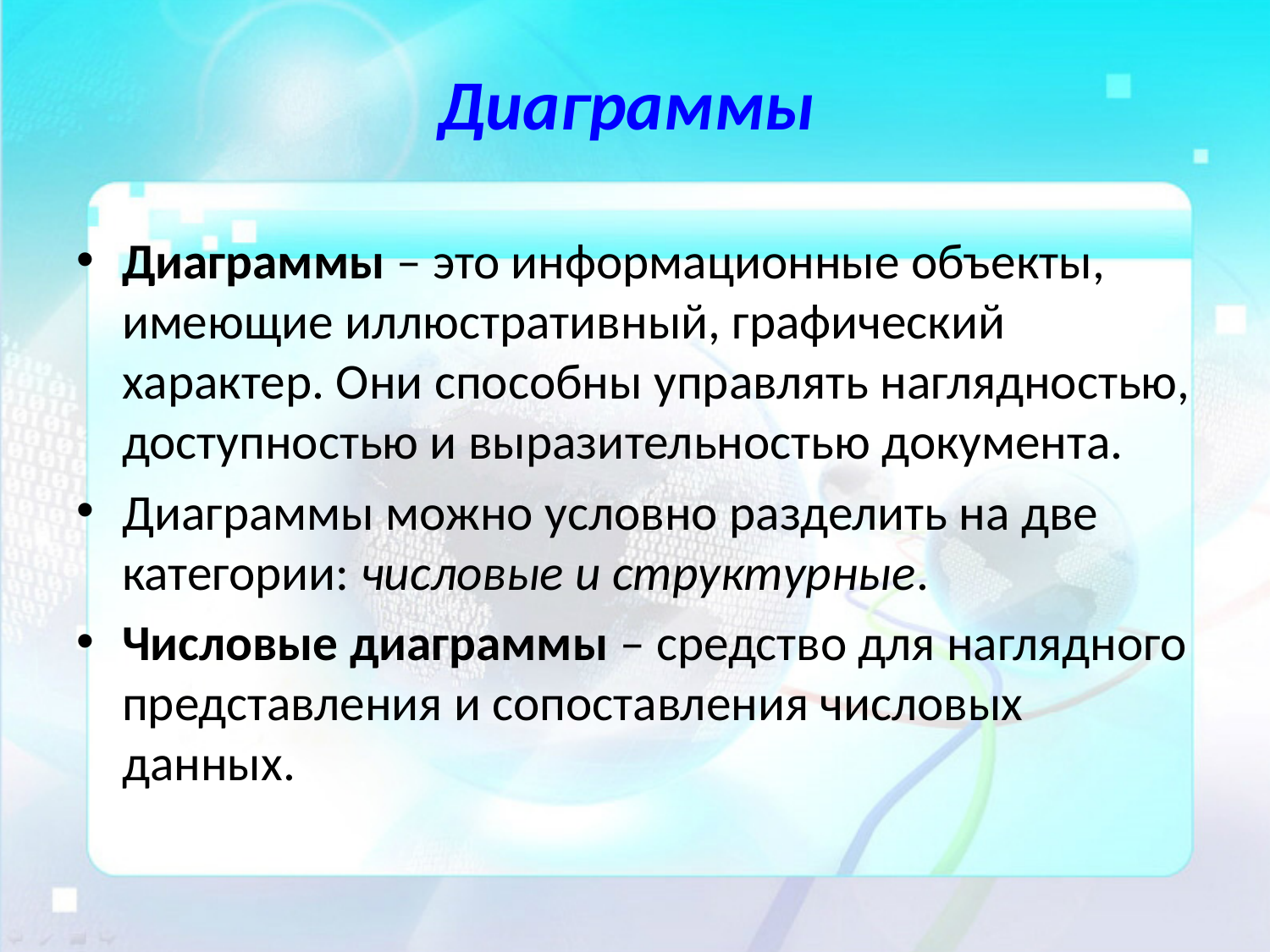

# Диаграммы
Диаграммы – это информационные объекты, имеющие иллюстративный, графический характер. Они способны управлять наглядностью, доступностью и выразительностью документа.
Диаграммы можно условно разделить на две категории: числовые и структурные.
Числовые диаграммы – средство для наглядного представления и сопоставления числовых данных.